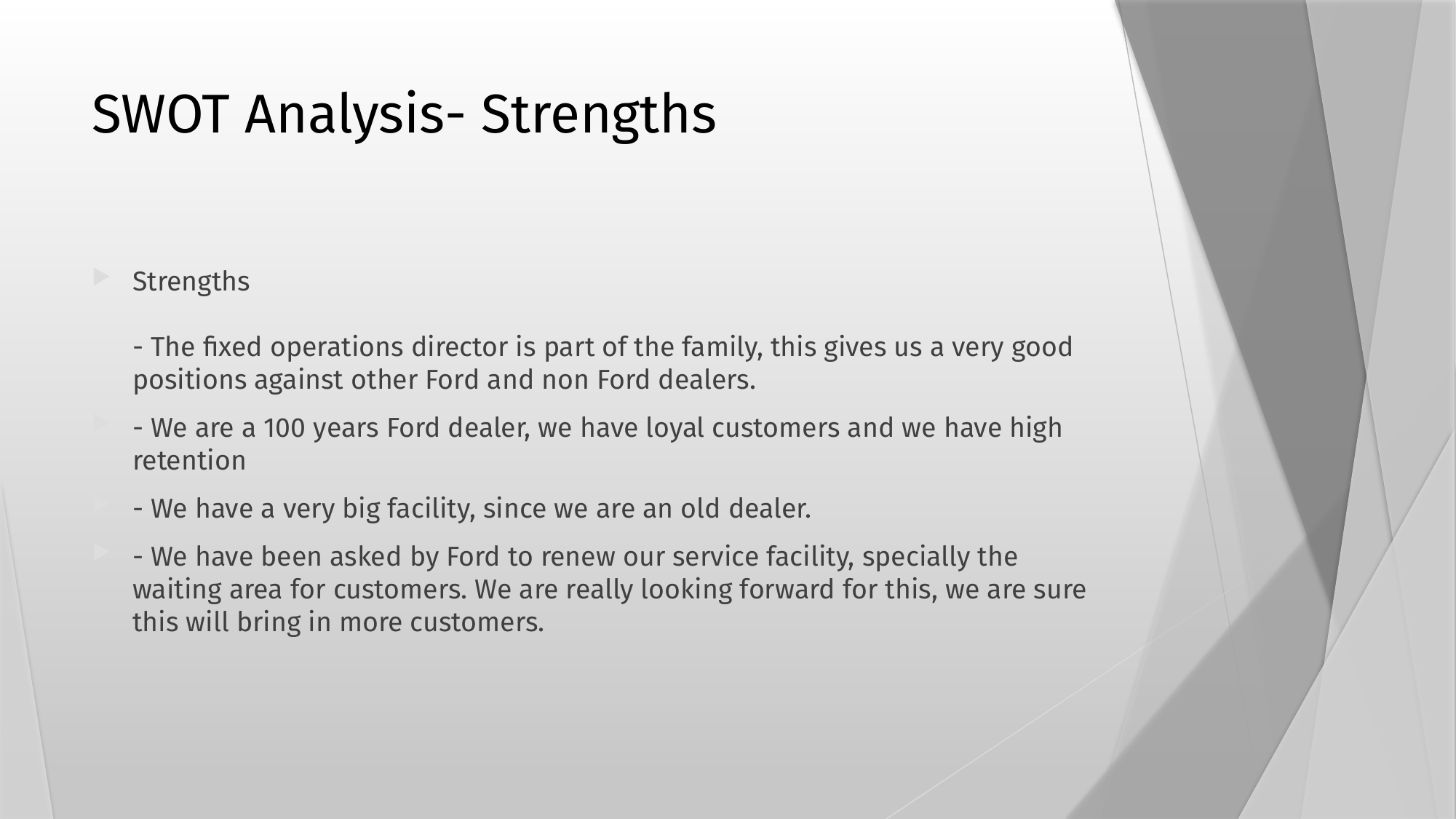

# SWOT Analysis- Strengths
Strengths
- The fixed operations director is part of the family, this gives us a very good positions against other Ford and non Ford dealers.
- We are a 100 years Ford dealer, we have loyal customers and we have high retention
- We have a very big facility, since we are an old dealer.
- We have been asked by Ford to renew our service facility, specially the waiting area for customers. We are really looking forward for this, we are sure this will bring in more customers.